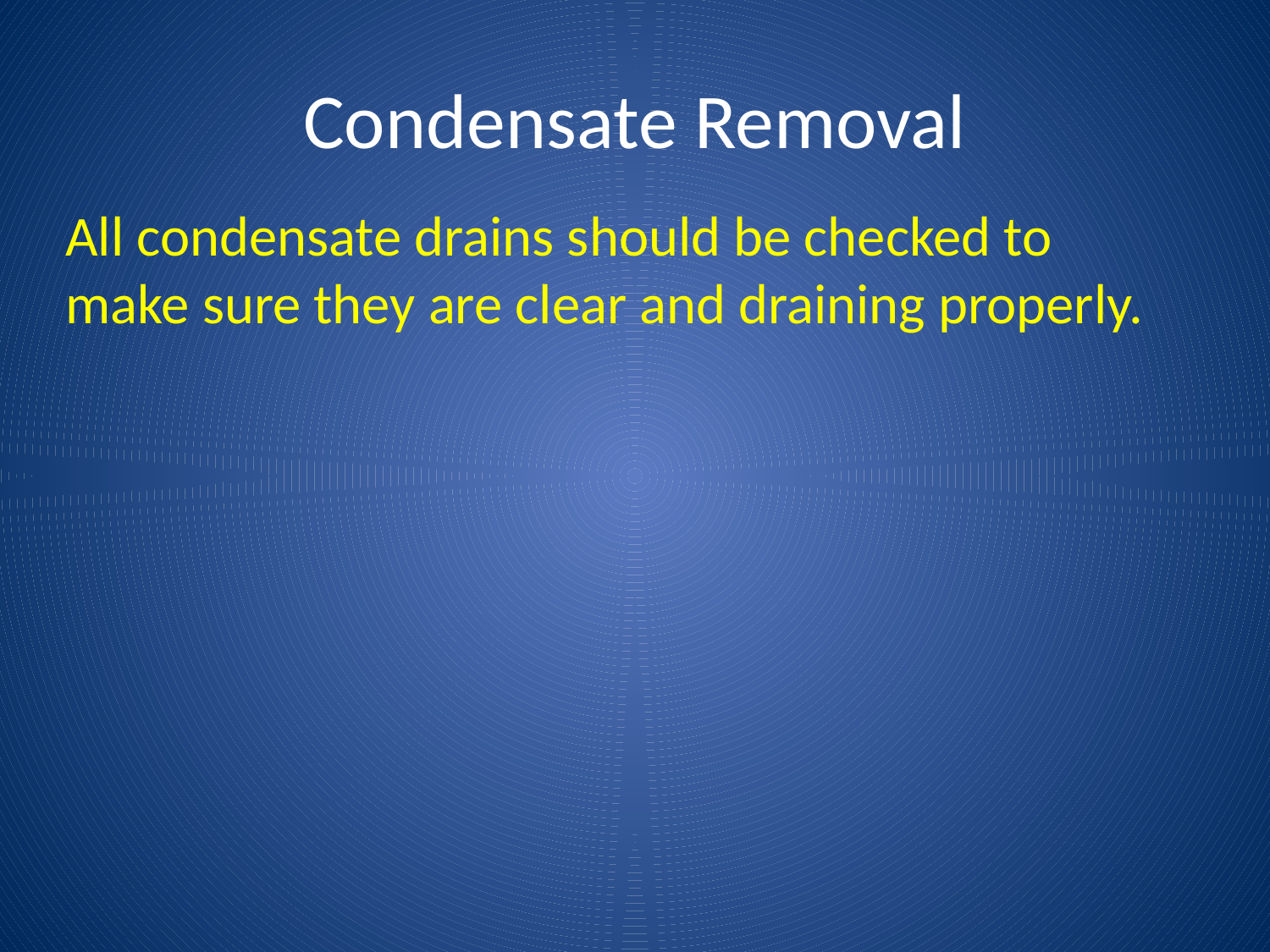

# Condensate Removal
All condensate drains should be checked to make sure they are clear and draining properly.